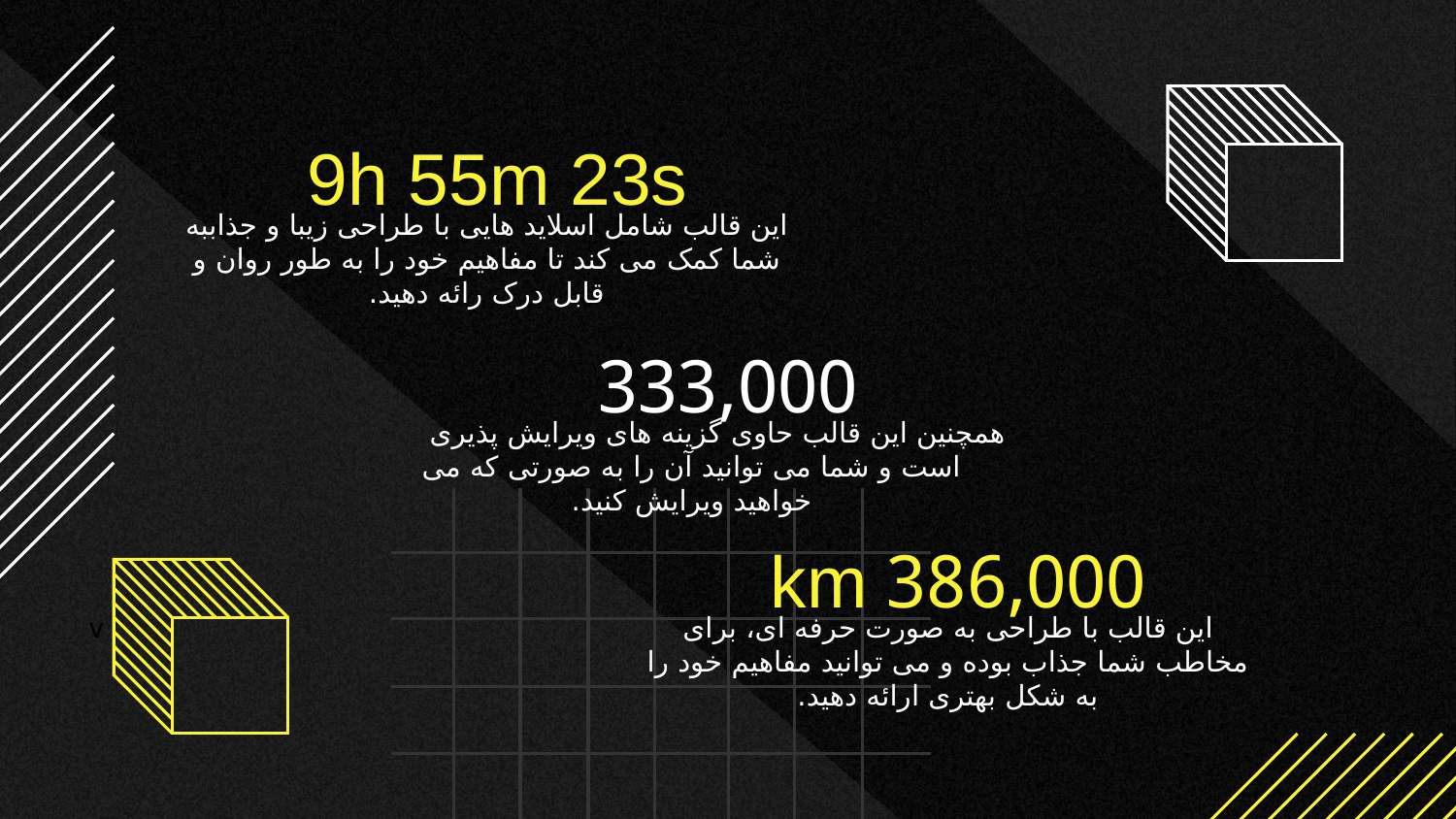

# 9h 55m 23s
این قالب شامل اسلاید هایی با طراحی زیبا و جذاببه شما کمک می کند تا مفاهیم خود را به طور روان و قابل درک رائه دهید.
333,000
همچنین این قالب حاوی گزینه های ویرایش پذیری است و شما می توانید آن را به صورتی که می خواهید ویرایش کنید.
386,000 km
این قالب با طراحی به صورت حرفه ای، برای مخاطب شما جذاب بوده و می توانید مفاهیم خود را به شکل بهتری ارائه دهید.